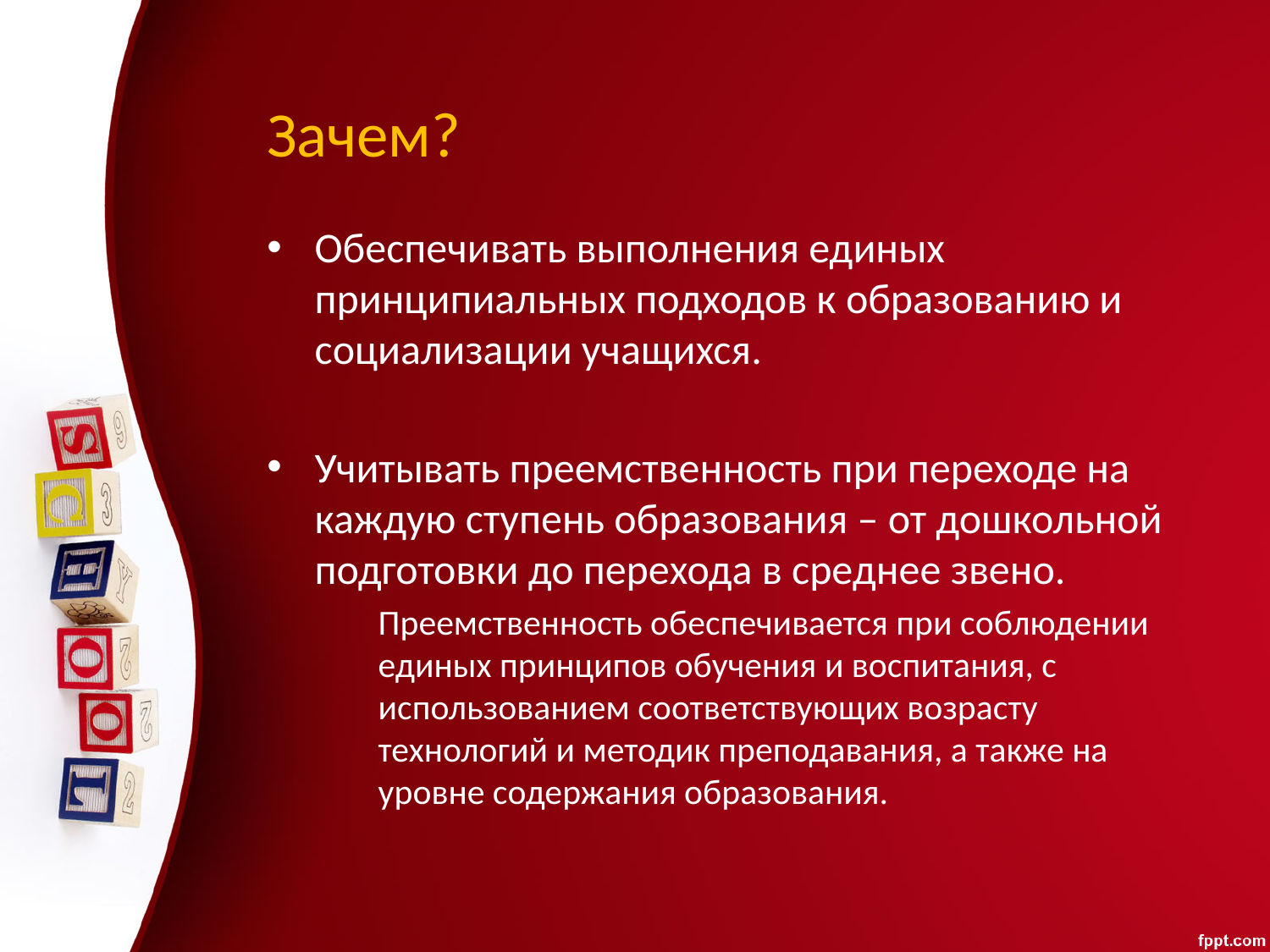

# Зачем?
Обеспечивать выполнения единых принципиальных подходов к образованию и социализации учащихся.

Учитывать преемственность при переходе на каждую ступень образования – от дошкольной подготовки до перехода в среднее звено.
Преемственность обеспечивается при соблюдении единых принципов обучения и воспитания, с использованием соответствующих возрасту технологий и методик преподавания, а также на уровне содержания образования.